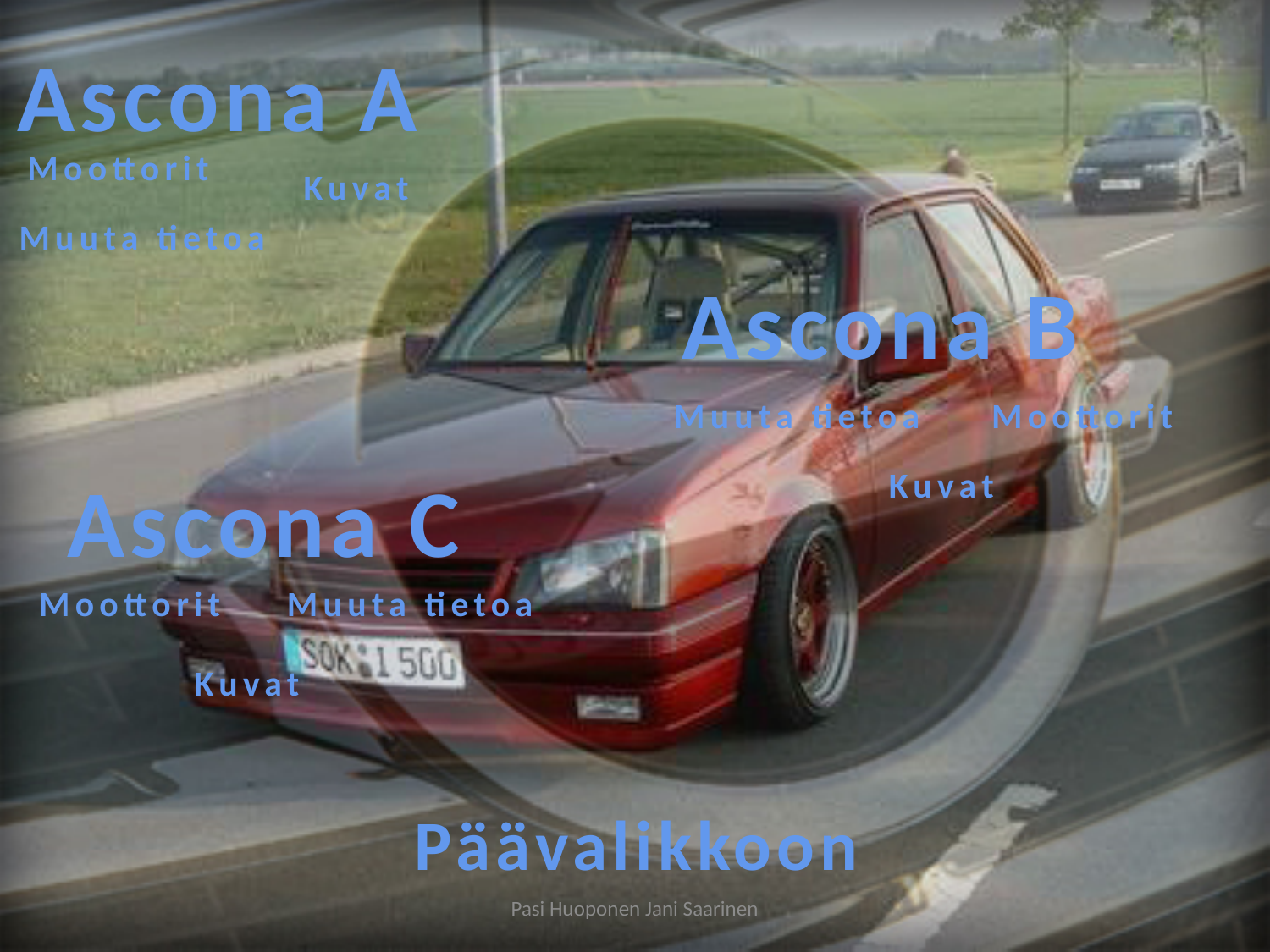

Ascona A
Moottorit
Kuvat
Muuta tietoa
Ascona B
Muuta tietoa
Moottorit
Ascona C
Kuvat
Moottorit
Muuta tietoa
Kuvat
Päävalikkoon
Pasi Huoponen Jani Saarinen